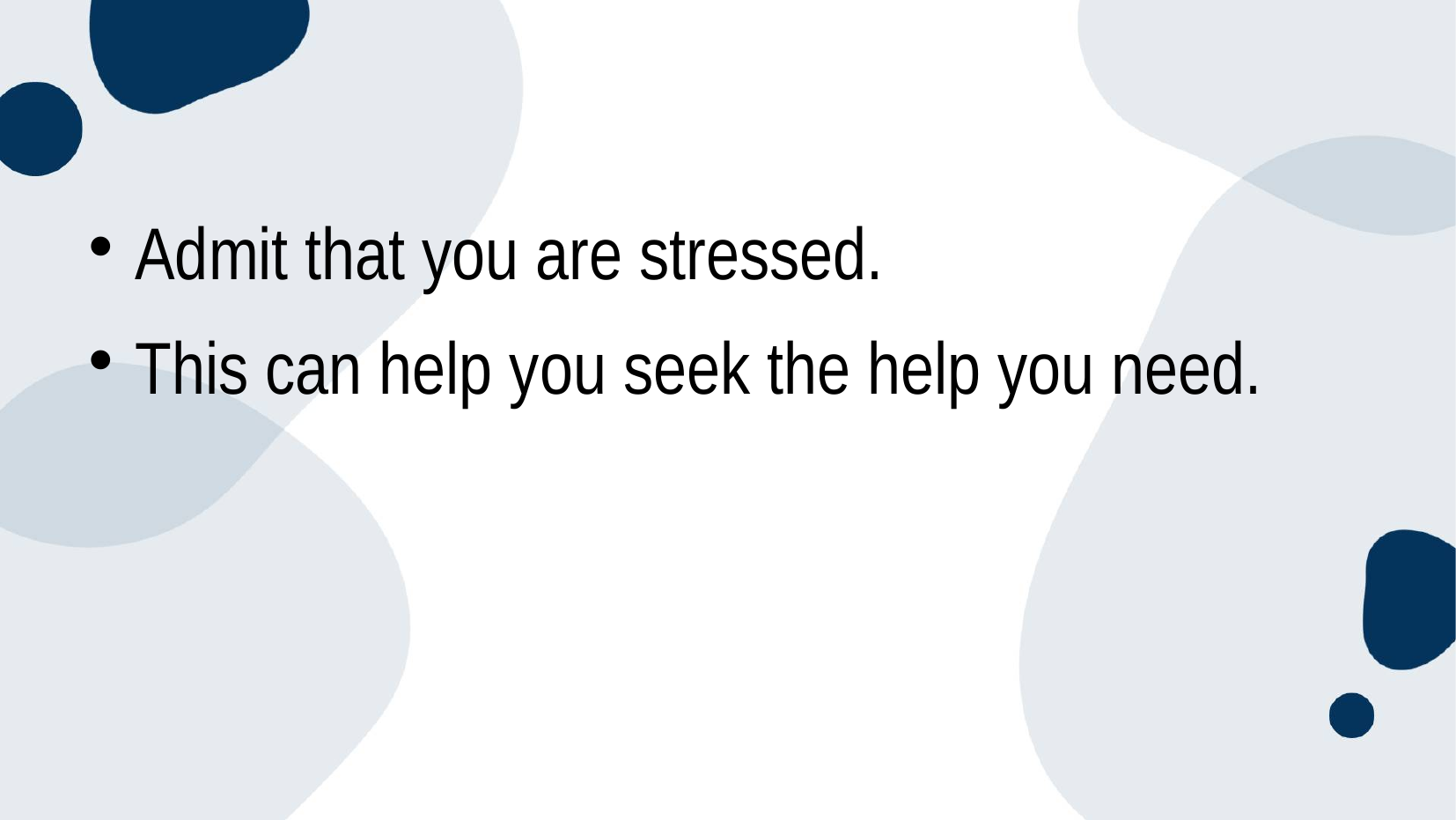

Admit that you are stressed.
This can help you seek the help you need.